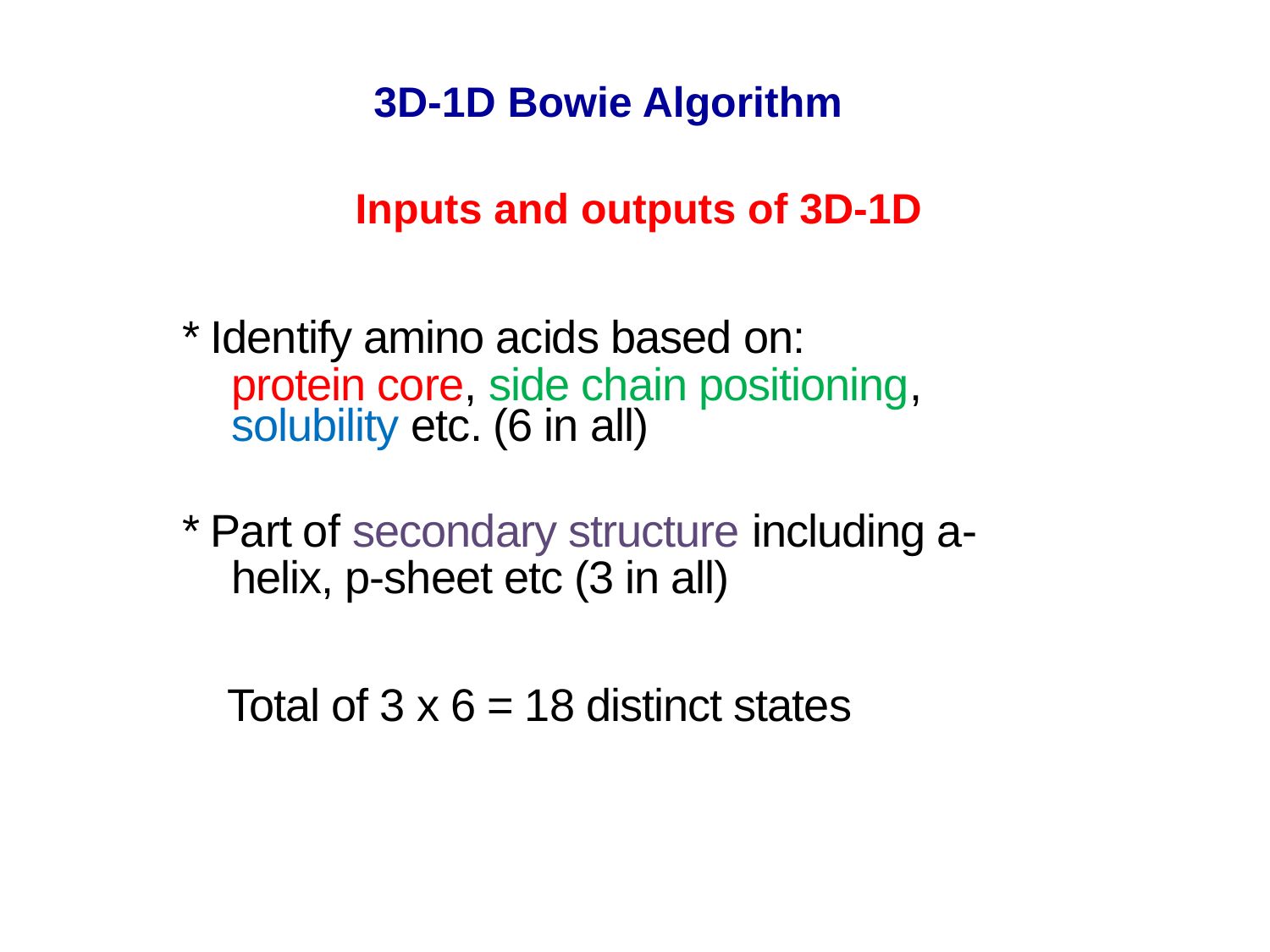

3D-1D Bowie Algorithm
Inputs and outputs of 3D-1D
* Identify amino acids based on:
protein core, side chain positioning, solubility etc. (6 in all)
* Part of secondary structure including a-helix, p-sheet etc (3 in all)
Total of 3 x 6 = 18 distinct states